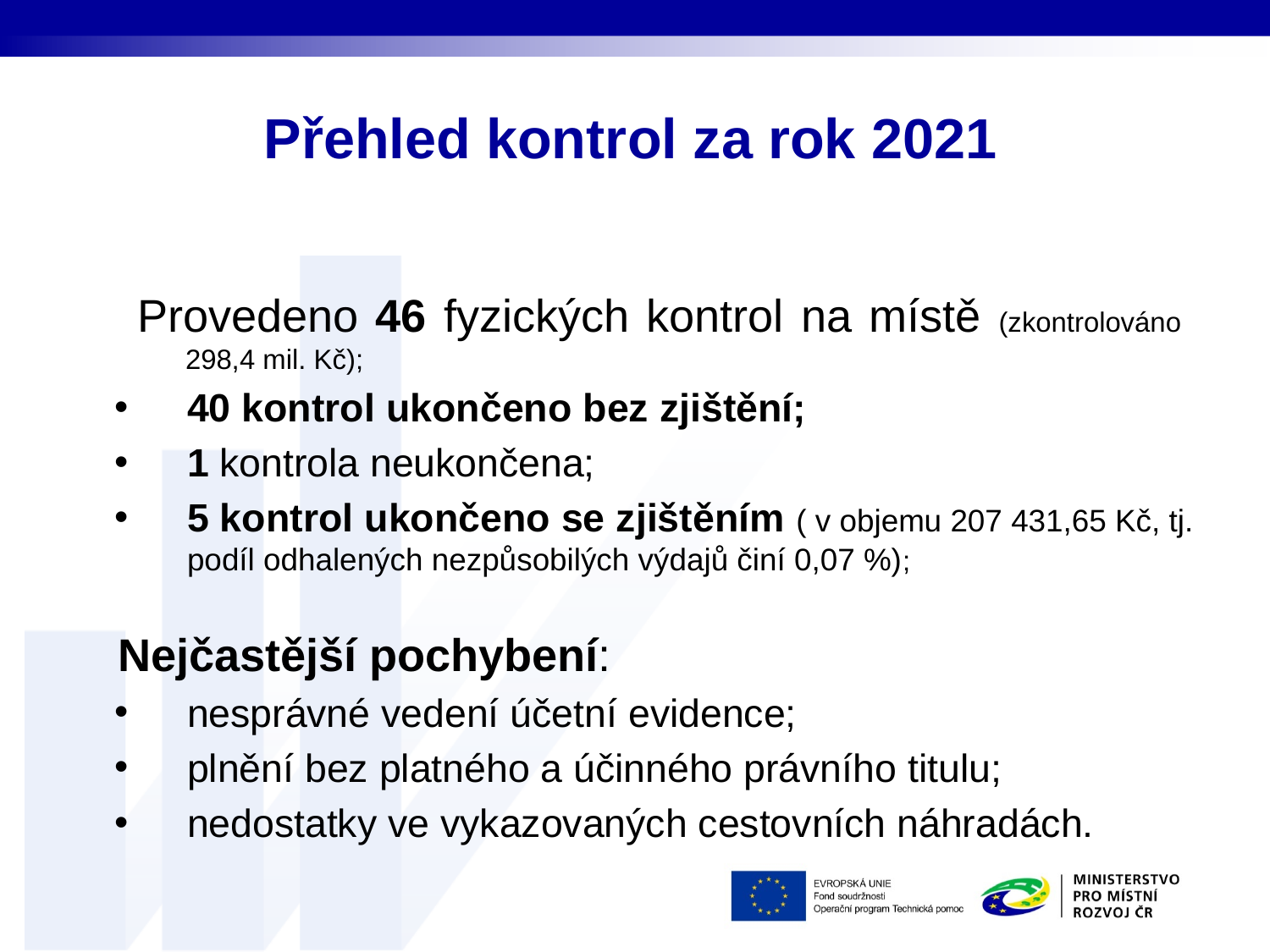

# Přehled kontrol za rok 2021

    Provedeno 46 fyzických kontrol na místě (zkontrolováno  	298,4 mil. Kč);
40 kontrol ukončeno bez zjištění;
1 kontrola neukončena;
5 kontrol ukončeno se zjištěním ( v objemu 207 431,65 Kč, tj. podíl odhalených nezpůsobilých výdajů činí 0,07 %);

    Nejčastější pochybení:
nesprávné vedení účetní evidence;
plnění bez platného a účinného právního titulu;
nedostatky ve vykazovaných cestovních náhradách.